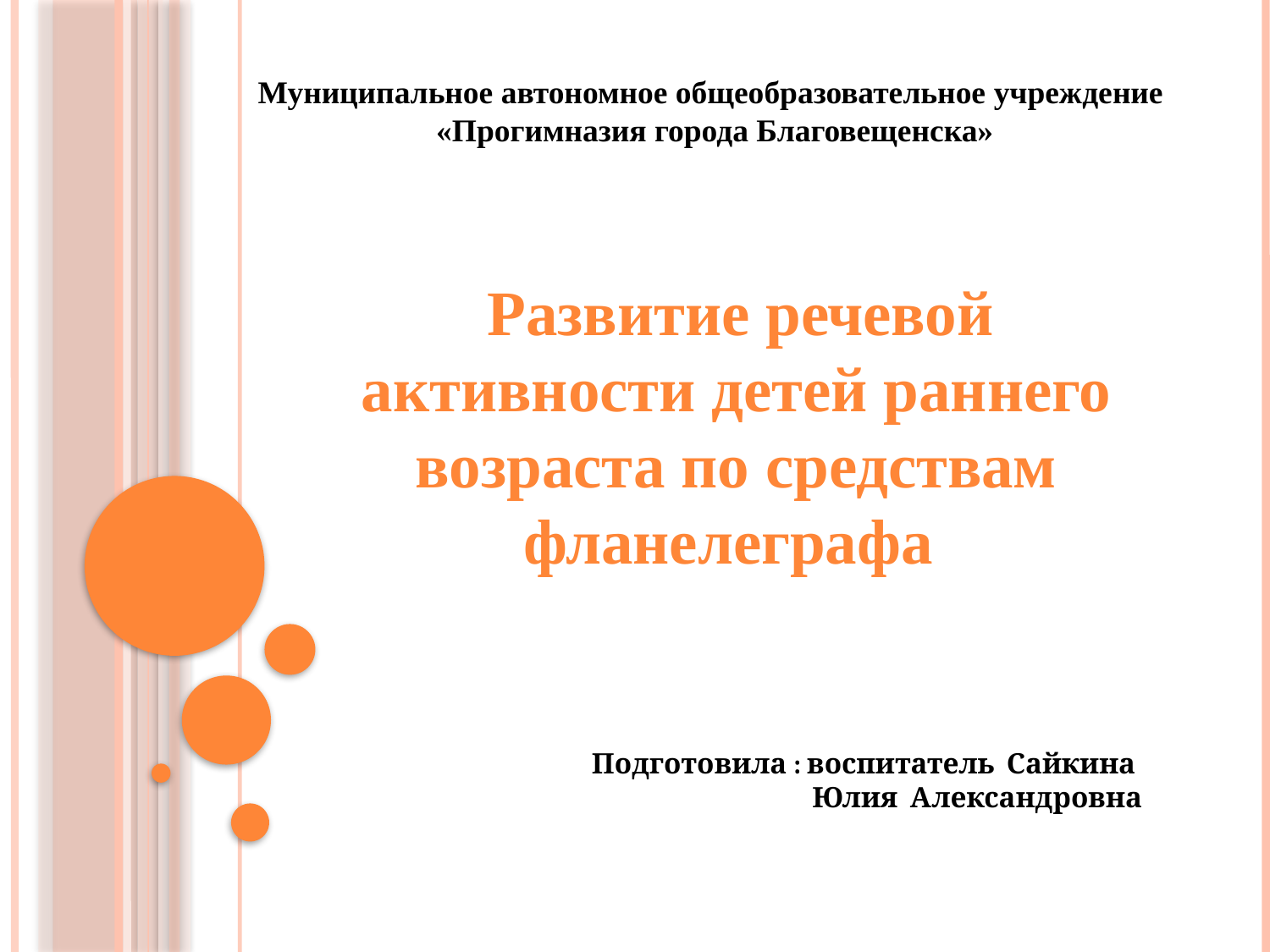

Муниципальное автономное общеобразовательное учреждение
«Прогимназия города Благовещенска»
 Развитие речевой активности детей раннего возраста по средствам фланелеграфа

Подготовила : воспитатель  Сайкина
Юлия  Александровна